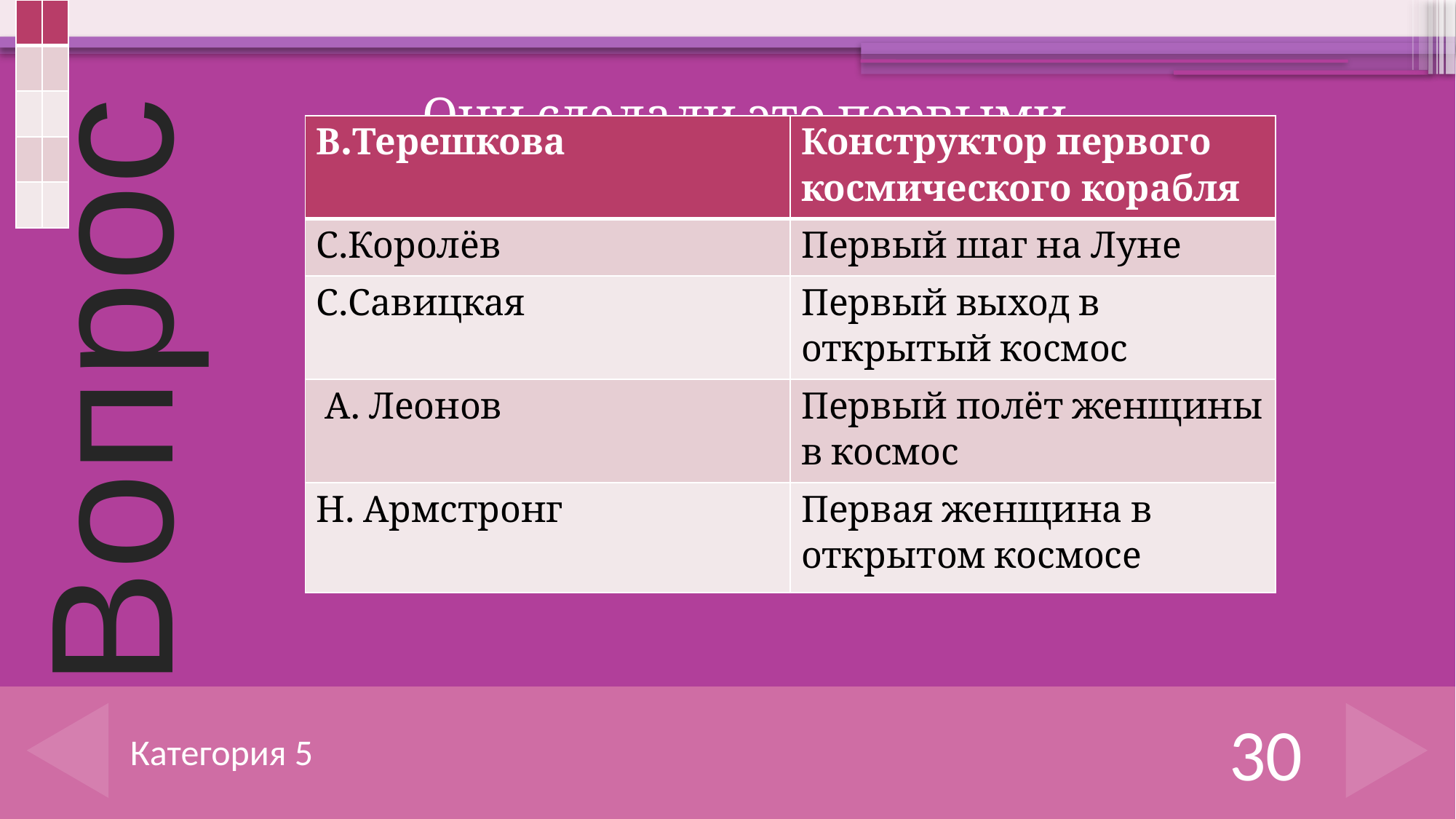

|  |  |
| --- | --- |
|  |  |
|  |  |
|  |  |
|  |  |
Они сделали это первыми
| В.Терешкова | Конструктор первого космического корабля |
| --- | --- |
| С.Королёв | Первый шаг на Луне |
| С.Савицкая | Первый выход в открытый космос |
| А. Леонов | Первый полёт женщины в космос |
| Н. Армстронг | Первая женщина в открытом космосе |
# Категория 5
30